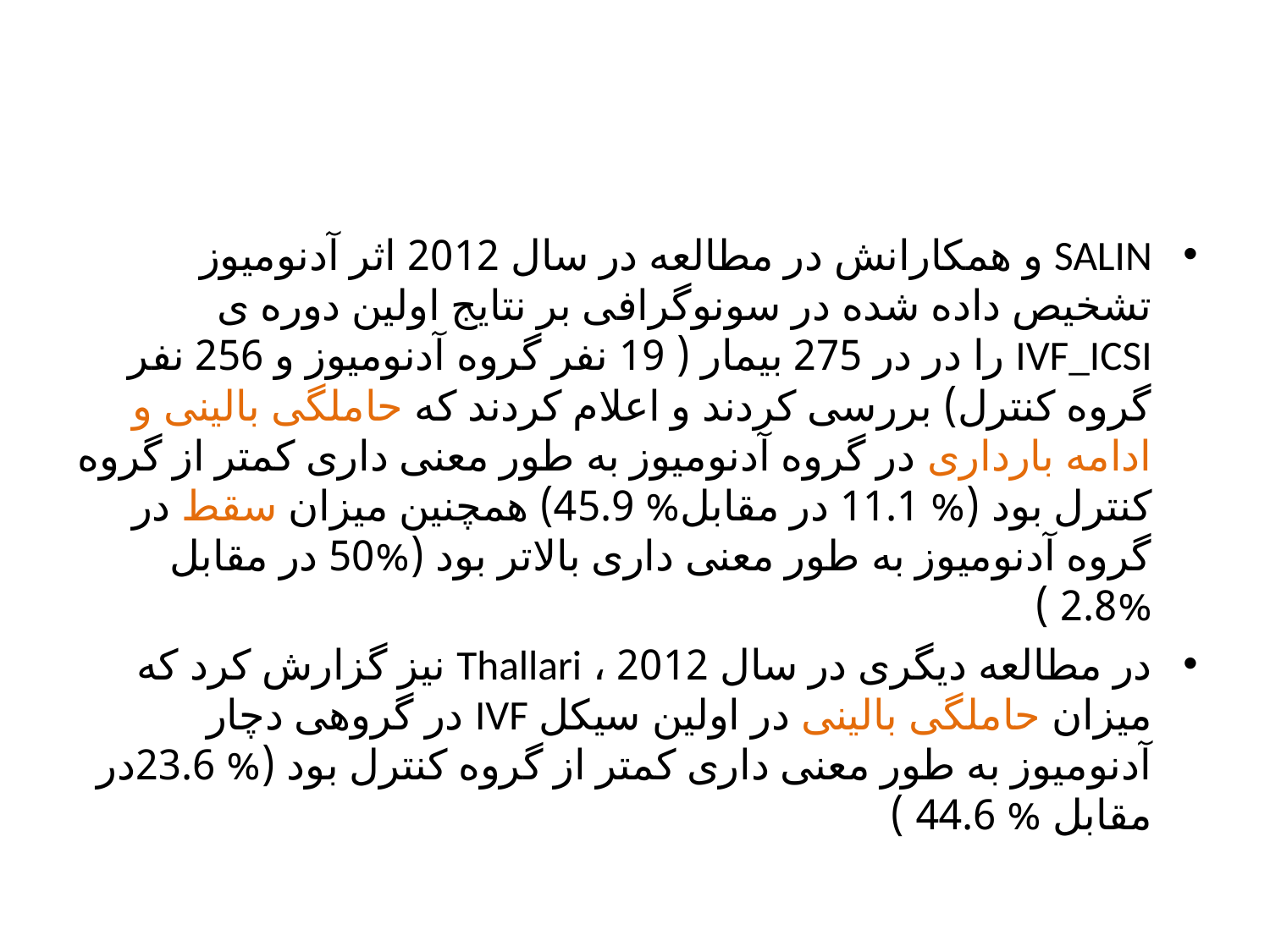

#
SALIN و همکارانش در مطالعه در سال 2012 اثر آدنومیوز تشخیص داده شده در سونوگرافی بر نتایج اولین دوره ی IVF_ICSI را در در 275 بیمار ( 19 نفر گروه آدنومیوز و 256 نفر گروه کنترل) بررسی کردند و اعلام کردند که حاملگی بالینی و ادامه بارداری در گروه آدنومیوز به طور معنی داری کمتر از گروه کنترل بود (% 11.1 در مقابل% 45.9) همچنین میزان سقط در گروه آدنومیوز به طور معنی داری بالاتر بود (%50 در مقابل %2.8 )
در مطالعه دیگری در سال 2012 ، Thallari نیز گزارش کرد که میزان حاملگی بالینی در اولین سیکل IVF در گروهی دچار آدنومیوز به طور معنی داری کمتر از گروه کنترل بود (% 23.6در مقابل % 44.6 )